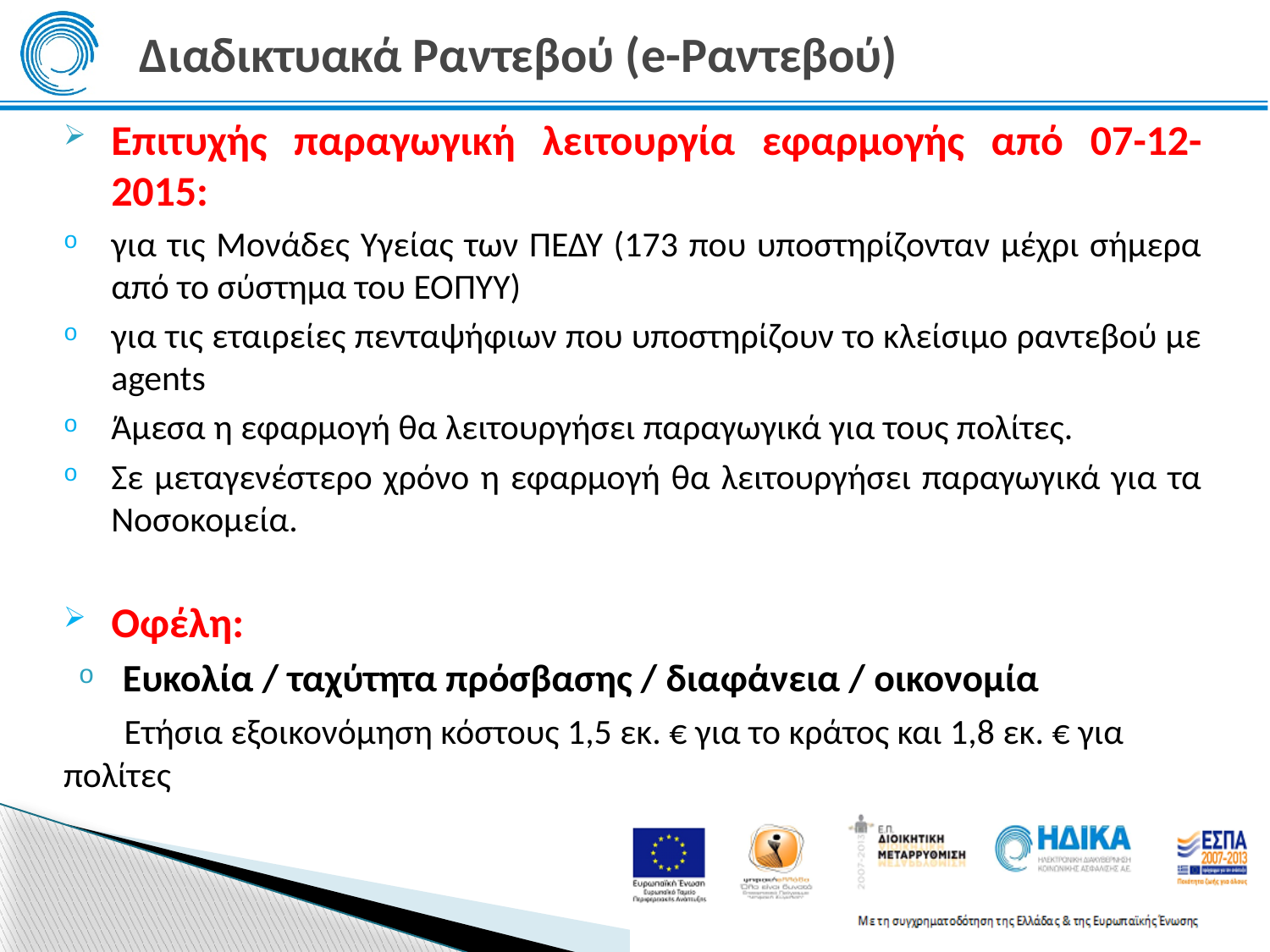

# Διαδικτυακά Ραντεβού (e-Ραντεβού)

Επιτυχής παραγωγική λειτουργία εφαρμογής από 07-12-2015:
για τις Μονάδες Υγείας των ΠΕΔΥ (173 που υποστηρίζονταν μέχρι σήμερα από το σύστημα του ΕΟΠΥΥ)
για τις εταιρείες πενταψήφιων που υποστηρίζουν το κλείσιμο ραντεβού με agents
Άμεσα η εφαρμογή θα λειτουργήσει παραγωγικά για τους πολίτες.
Σε μεταγενέστερο χρόνο η εφαρμογή θα λειτουργήσει παραγωγικά για τα Νοσοκομεία.

Οφέλη:
 Ευκολία / ταχύτητα πρόσβασης / διαφάνεια / οικονομία
       Ετήσια εξοικονόμηση κόστους 1,5 εκ. € για το κράτος και 1,8 εκ. € για πολίτες